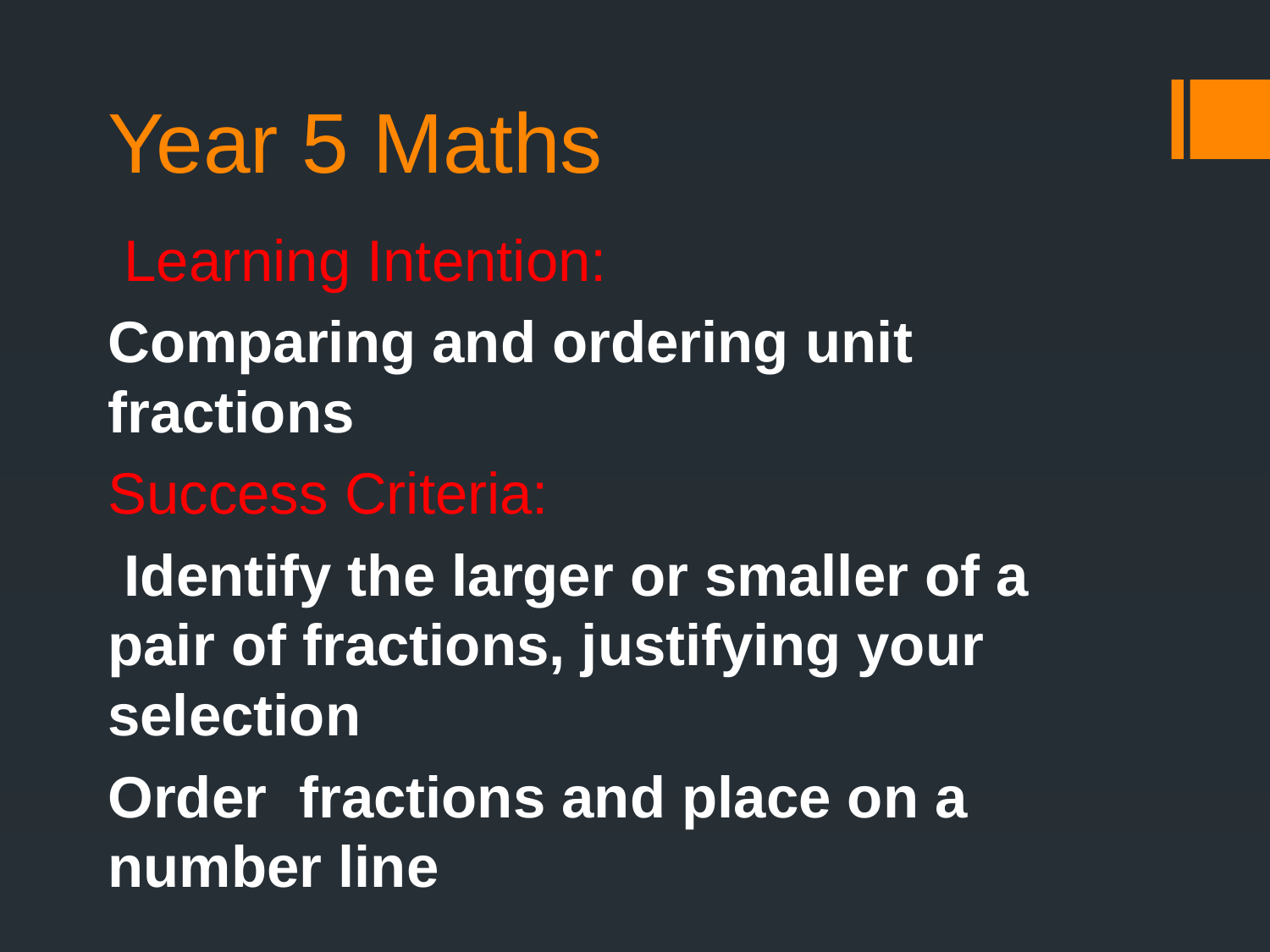

# Year 5 Maths

 Learning Intention:
Comparing and ordering unit fractions
Success Criteria:
 Identify the larger or smaller of a pair of fractions, justifying your selection
Order  fractions and place on a number line